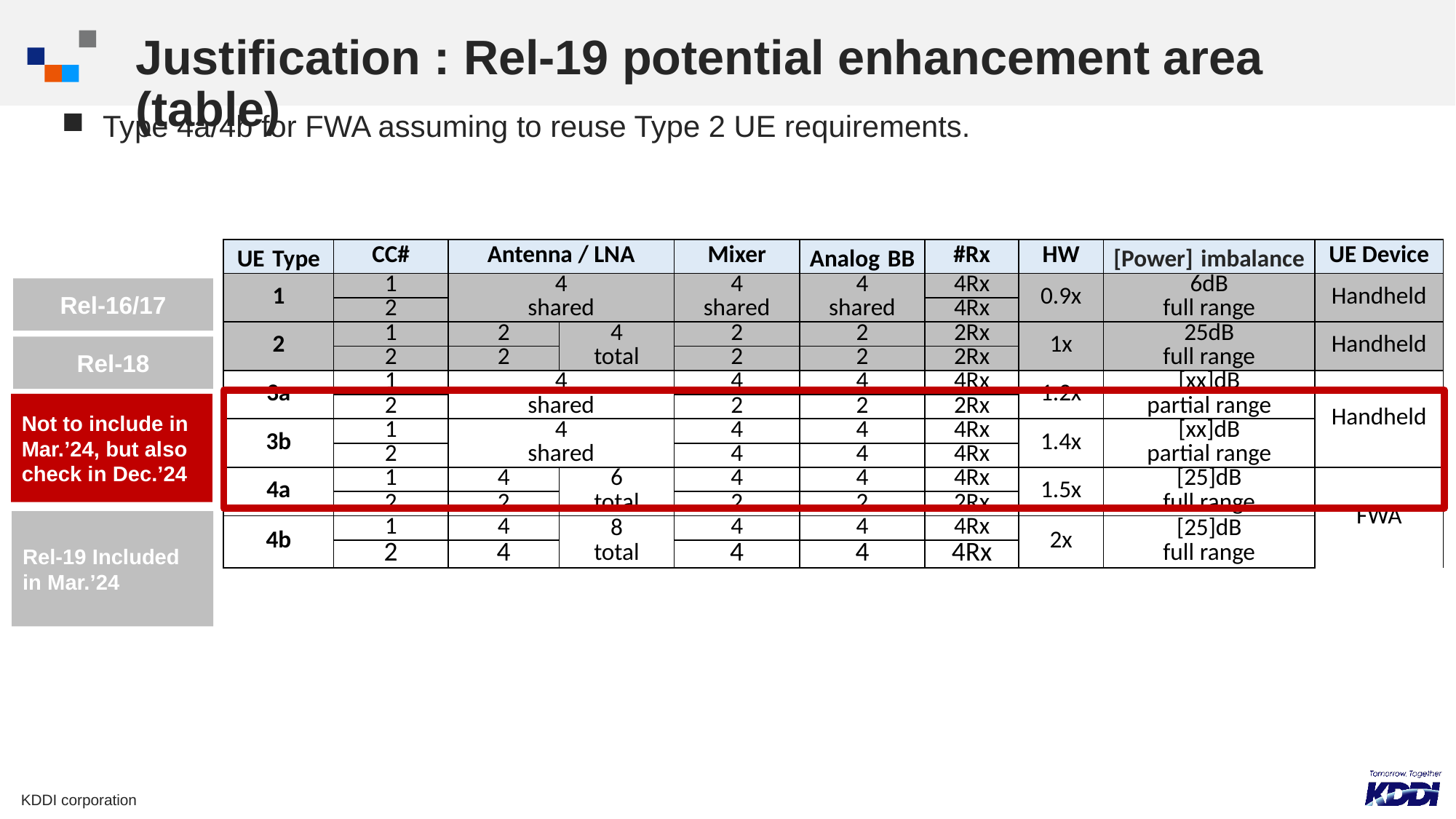

# Justification : Rel-19 potential enhancement area (table)
Type 4a/4b for FWA assuming to reuse Type 2 UE requirements.

| UE Type | CC# | Antenna / LNA |  | Mixer | Analog BB | #Rx | HW | [Power] imbalance | UE Device |
| --- | --- | --- | --- | --- | --- | --- | --- | --- | --- |
| 1 | 1 | 4 shared |  | 4 shared | 4 shared | 4Rx | 0.9x | 6dB full range | Handheld |
|  | 2 |  |  |  |  | 4Rx |  |  |  |
| 2 | 1 | 2 | 4 total | 2 | 2 | 2Rx | 1x | 25dB full range | Handheld |
|  | 2 | 2 |  | 2 | 2 | 2Rx |  |  |  |
| 3a | 1 | 4 shared |  | 4 | 4 | 4Rx | 1.2x | [xx]dB partial range | Handheld |
|  | 2 |  |  | 2 | 2 | 2Rx |  |  |  |
| 3b | 1 | 4 shared |  | 4 | 4 | 4Rx | 1.4x | [xx]dB partial range | Handheld |
|  | 2 |  |  | 4 | 4 | 4Rx |  |  |  |
| 4a | 1 | 4 | 6 total | 4 | 4 | 4Rx | 1.5x | [25]dB full range | FWA |
|  | 2 | 2 |  | 2 | 2 | 2Rx |  |  |  |
| 4b | 1 | 4 | 8 total | 4 | 4 | 4Rx | 2x | [25]dB full range | FWA |
|  | 2 | 4 |  | 4 | 4 | 4Rx |  |  |  |
Rel-16/17
Rel-18

Not to include in Mar.’24, but also check in Dec.’24
Rel-19 Included in Mar.’24